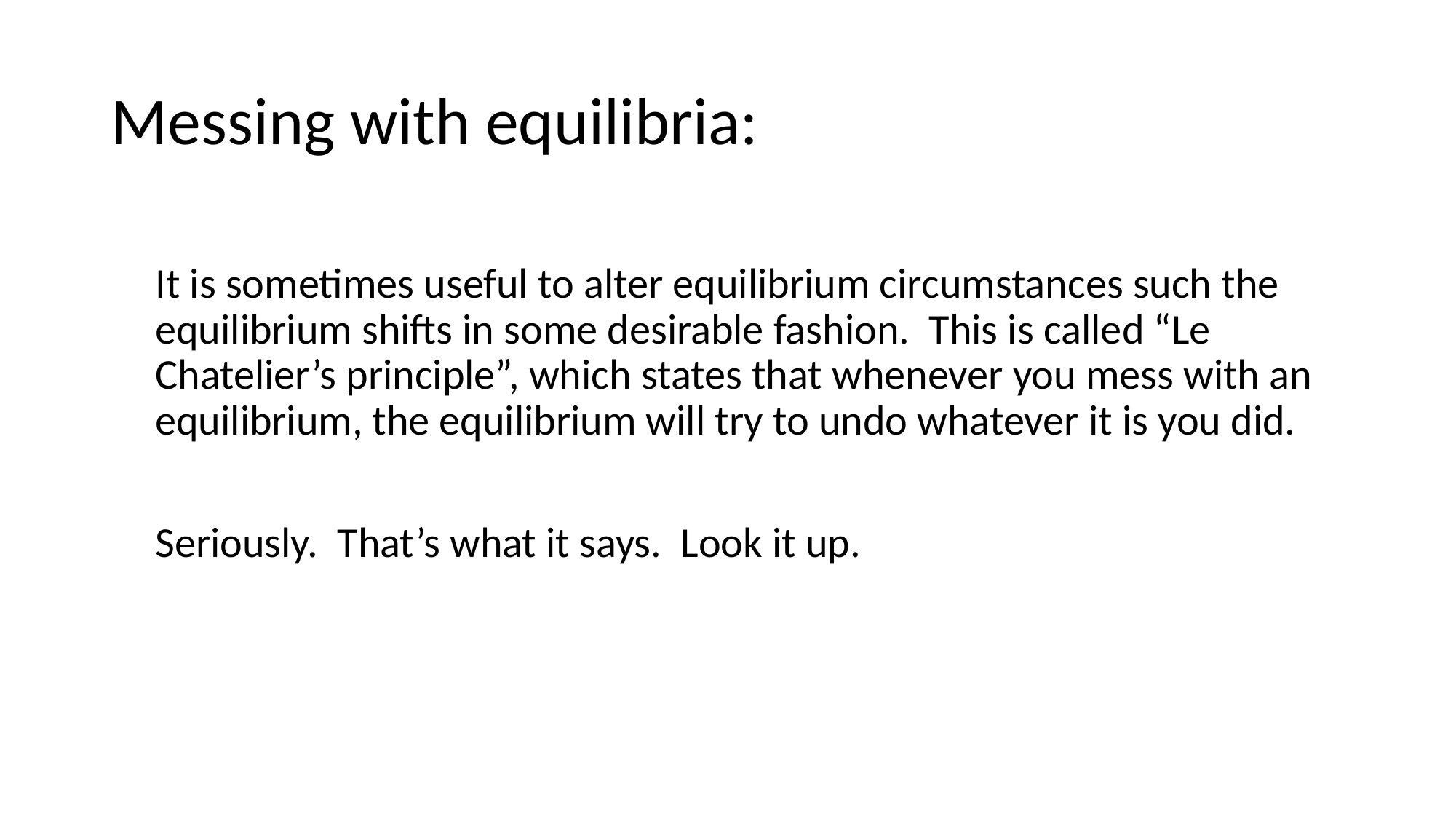

# Messing with equilibria:
It is sometimes useful to alter equilibrium circumstances such the equilibrium shifts in some desirable fashion.  This is called “Le Chatelier’s principle”, which states that whenever you mess with an equilibrium, the equilibrium will try to undo whatever it is you did.

Seriously.  That’s what it says.  Look it up.